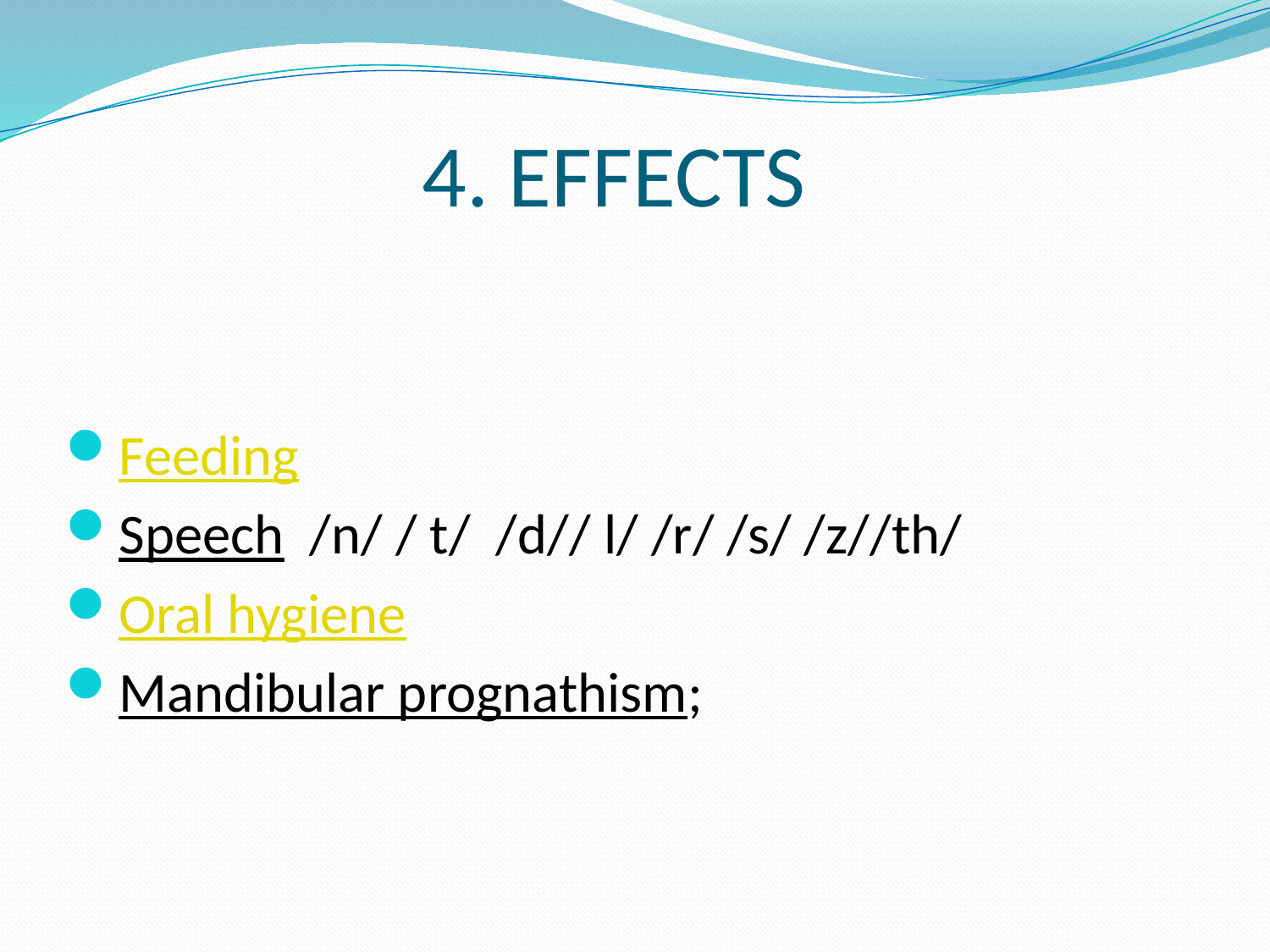

# 4. EFFECTS
Feeding
Speech  /n/ / t/  /d// l/ /r/ /s/ /z//th/
Oral hygiene
Mandibular prognathism;